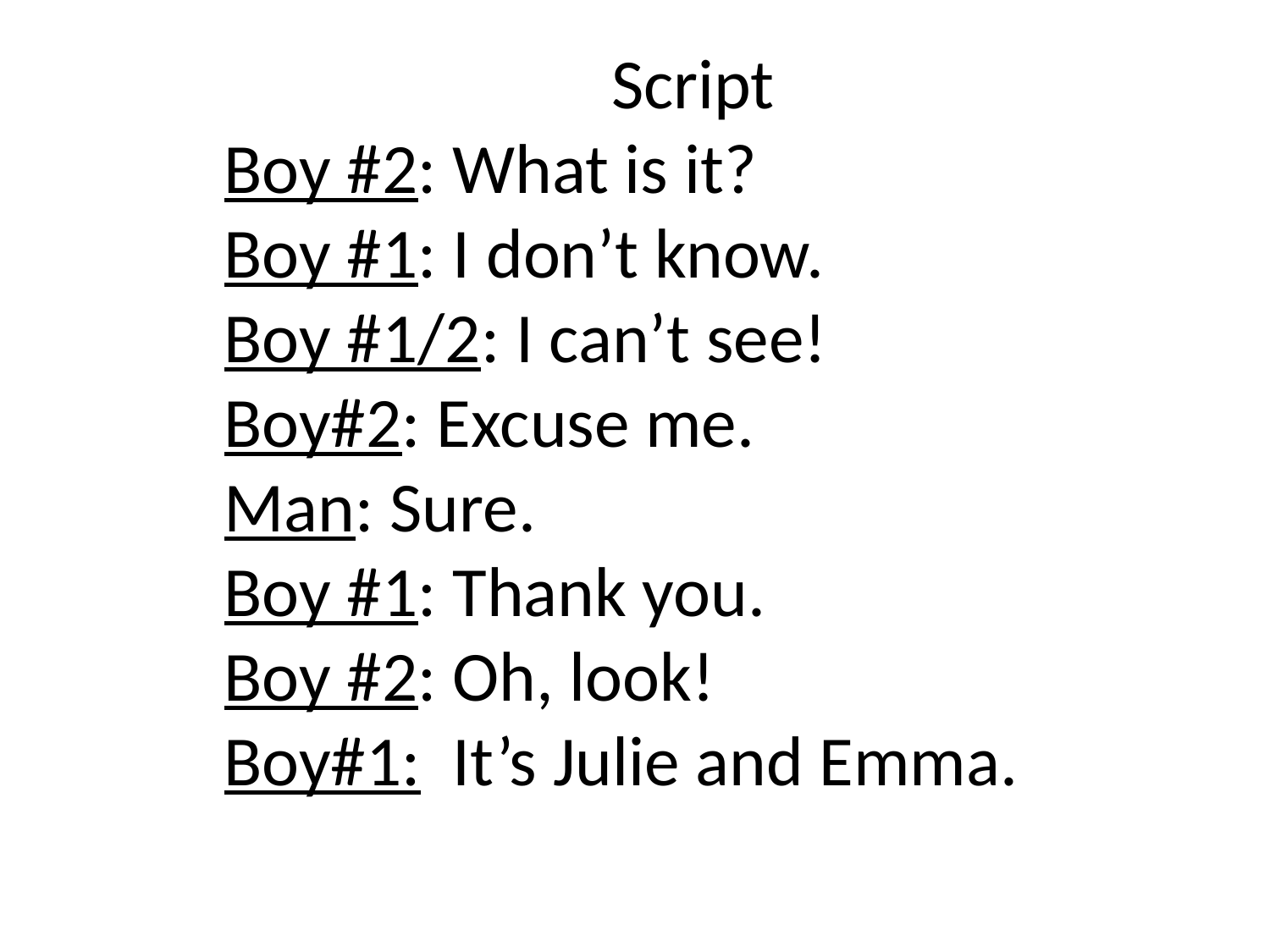

Script
Boy #2: What is it?
Boy #1: I don’t know.
Boy #1/2: I can’t see!
Boy#2: Excuse me.
Man: Sure.
Boy #1: Thank you.
Boy #2: Oh, look!
Boy#1:  It’s Julie and Emma.